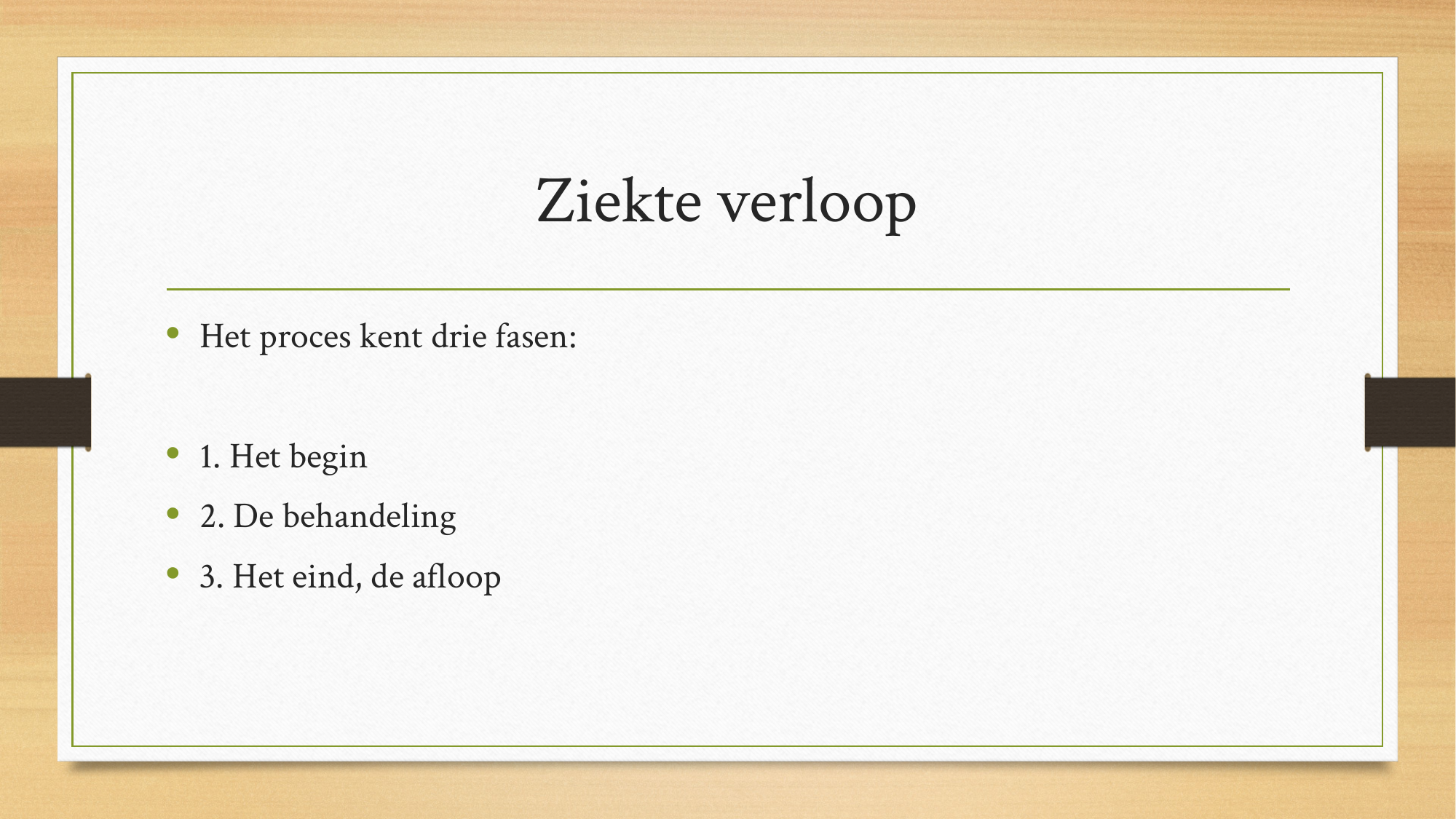

# Ziekte verloop
Het proces kent drie fasen:

1. Het begin
2. De behandeling
3. Het eind, de afloop